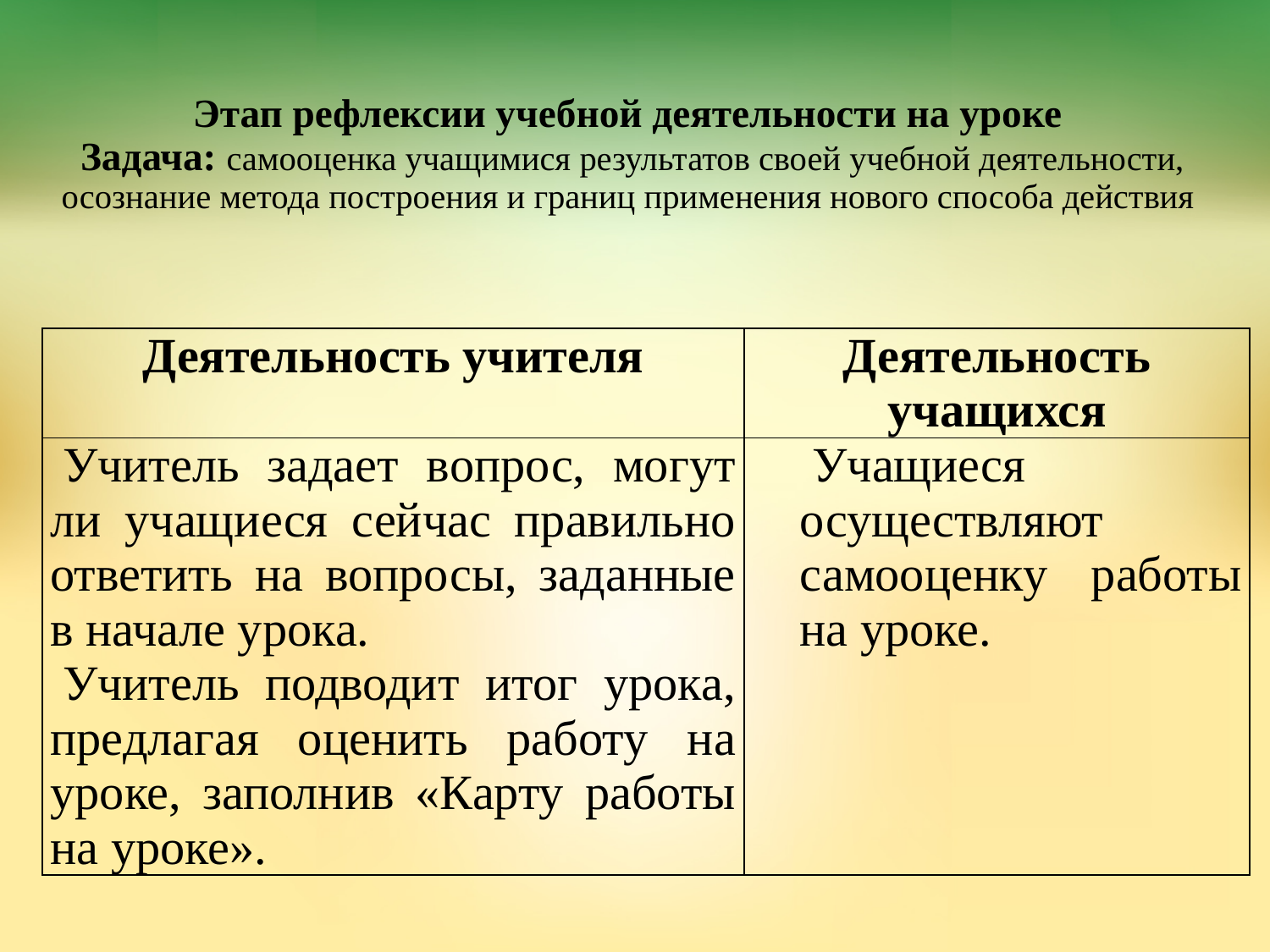

# Этап рефлексии учебной деятельности на уроке Задача: самооценка учащимися результатов своей учебной деятельности, осознание метода построения и границ применения нового способа действия
| Деятельность учителя | Деятельность учащихся |
| --- | --- |
| Учитель задает вопрос, могут ли учащиеся сейчас правильно ответить на вопросы, заданные в начале урока. Учитель подводит итог урока, предлагая оценить работу на уроке, заполнив «Карту работы на уроке». | Учащиеся осуществляют самооценку работы на уроке. |